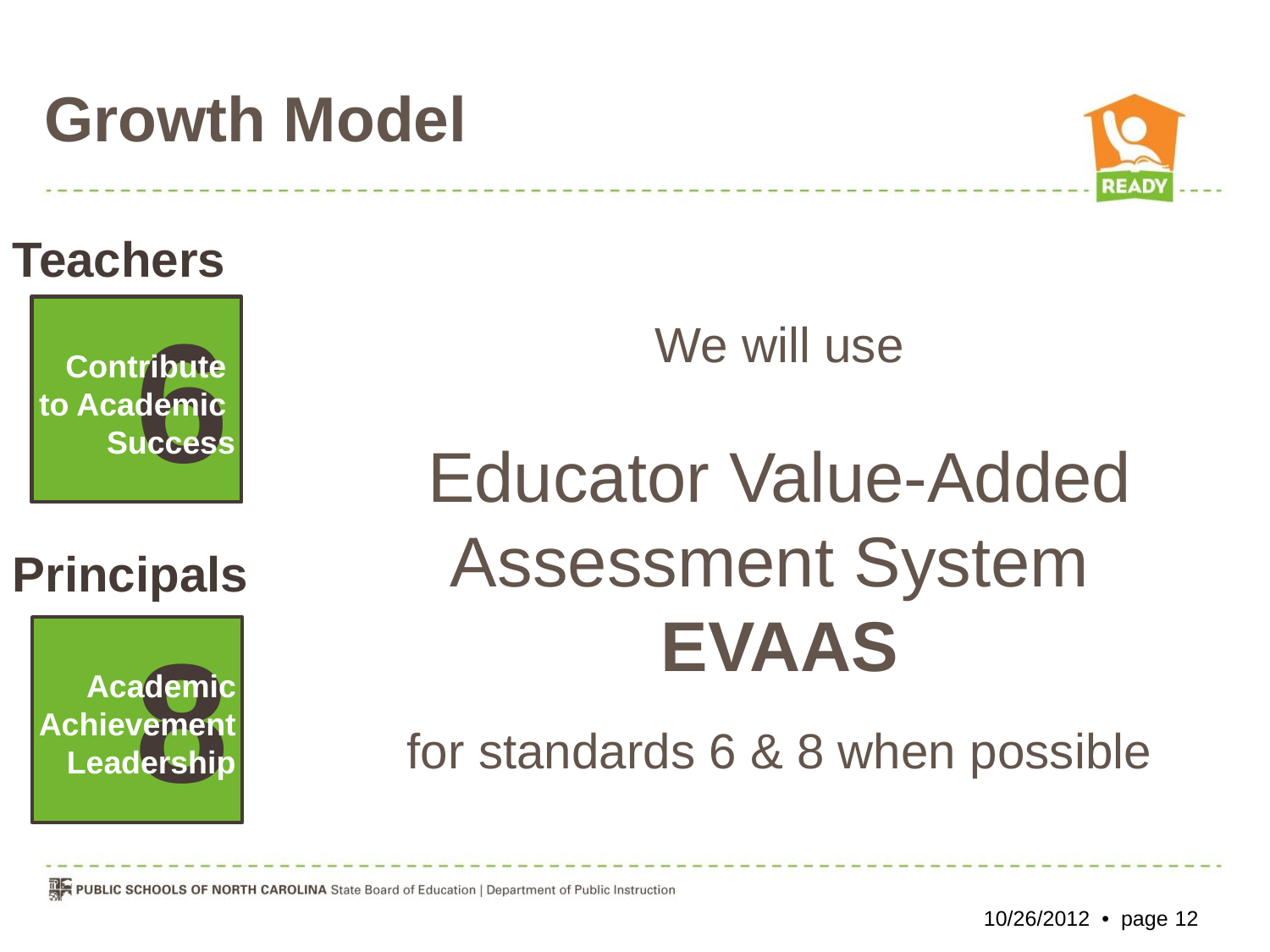

Growth Model
Teachers

6
We will use
Educator Value-Added Assessment System
EVAAS
for standards 6 & 8 when possible
Contribute
to Academic
Success
Principals

8
Academic Achievement Leadership
Academic Achievement Leadership
10/26/2012  •  page 12